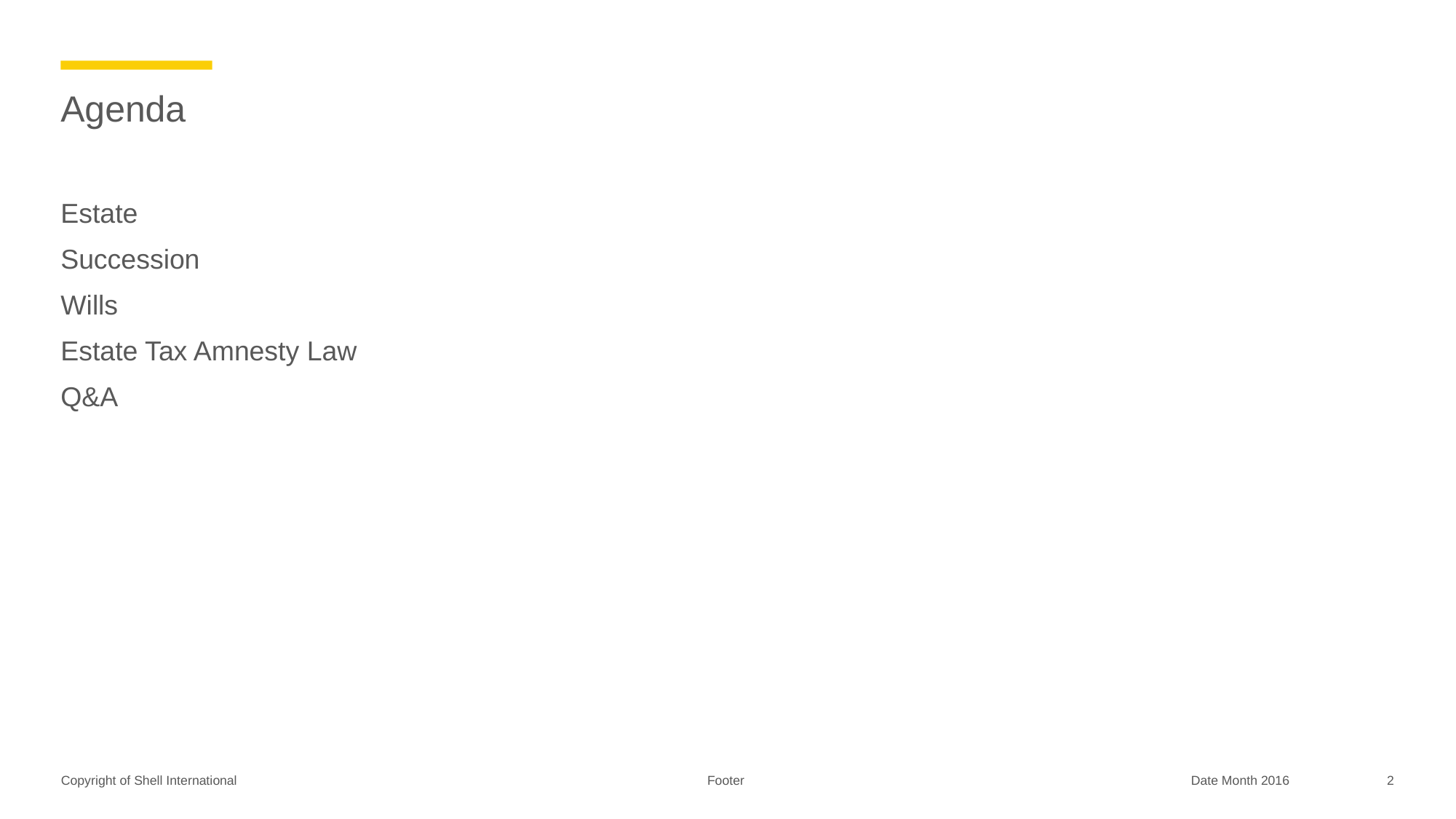

# Agenda
Estate
Succession
Wills
Estate Tax Amnesty Law
Q&A

Footer
2
Date Month 2016